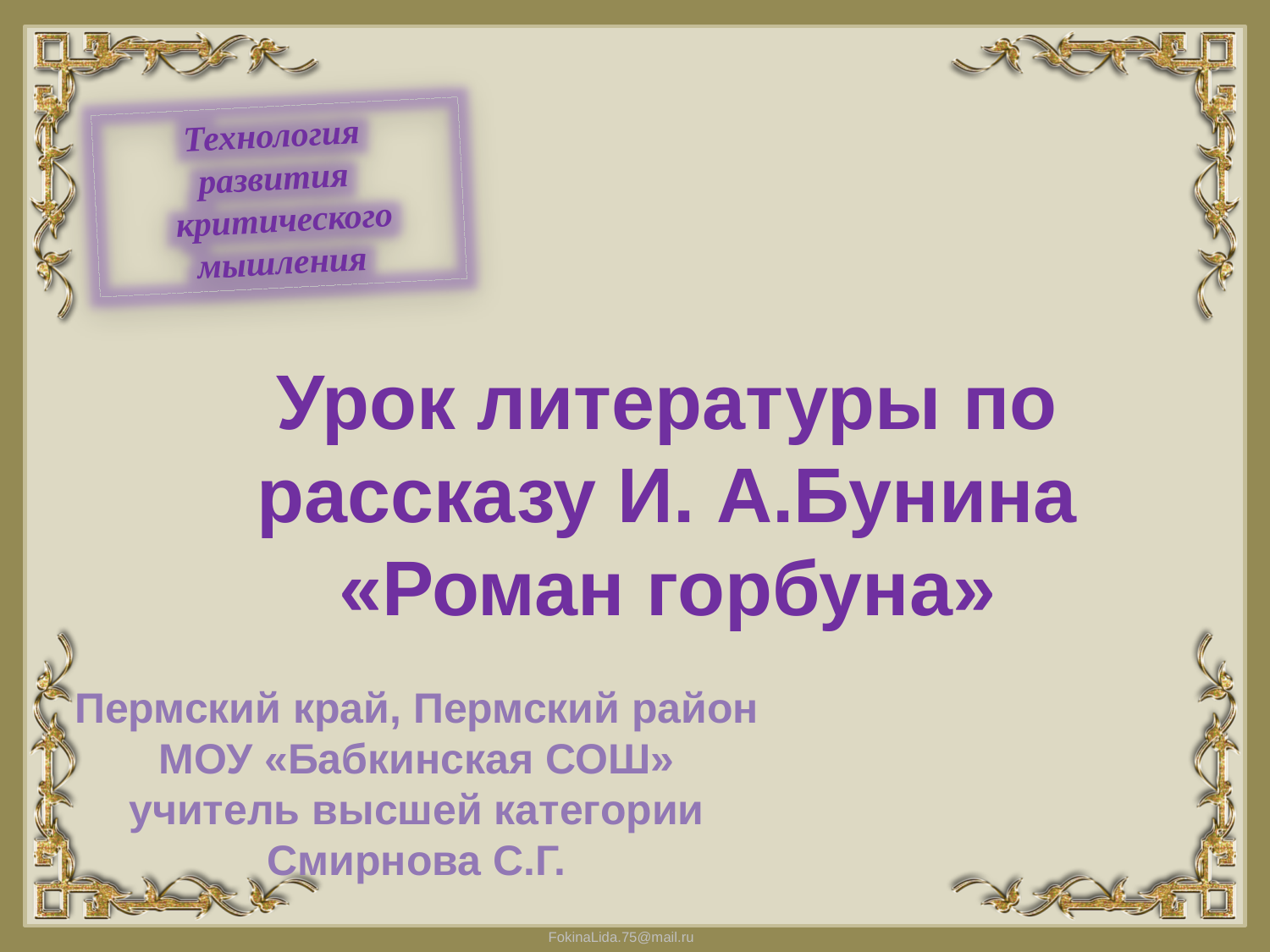

Технология
развития
 критического мышления
Урок литературы по рассказу И. А.Бунина «Роман горбуна»
Пермский край, Пермский район
МОУ «Бабкинская СОШ»
учитель высшей категории
Смирнова С.Г.